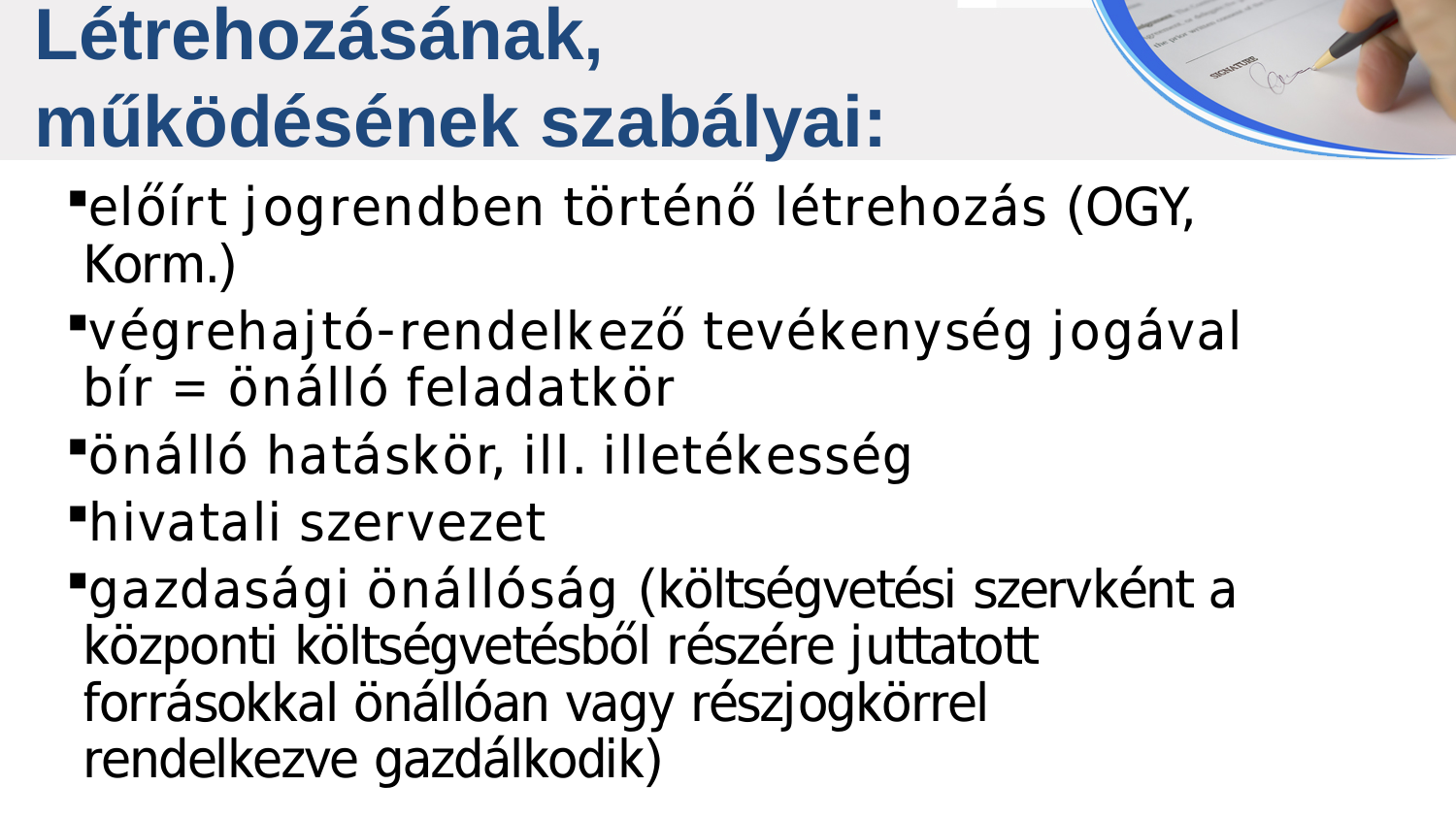

Létrehozásának,
 működésének szabályai:
előírt jogrendben történő létrehozás (OGY, Korm.)
végrehajtó-rendelkező tevékenység jogával bír = önálló feladatkör
önálló hatáskör, ill. illetékesség
hivatali szervezet
gazdasági önállóság (költségvetési szervként a központi költségvetésből részére juttatott forrásokkal önállóan vagy részjogkörrel rendelkezve gazdálkodik)